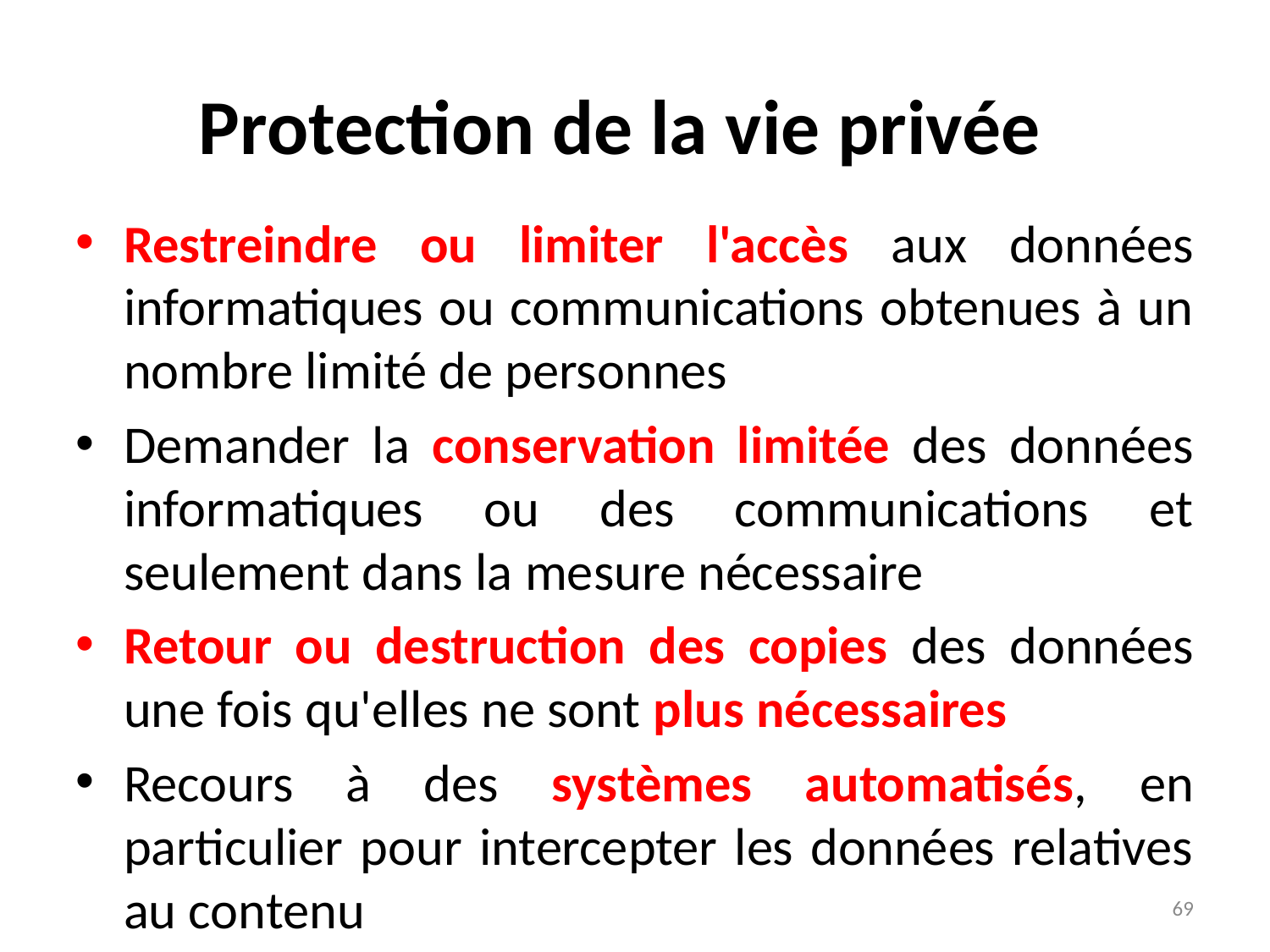

# Protection de la vie privée

Restreindre ou limiter l'accès aux données informatiques ou communications obtenues à un nombre limité de personnes
Demander la conservation limitée des données informatiques ou des communications et seulement dans la mesure nécessaire
Retour ou destruction des copies des données une fois qu'elles ne sont plus nécessaires
Recours à des systèmes automatisés, en particulier pour intercepter les données relatives au contenu

69